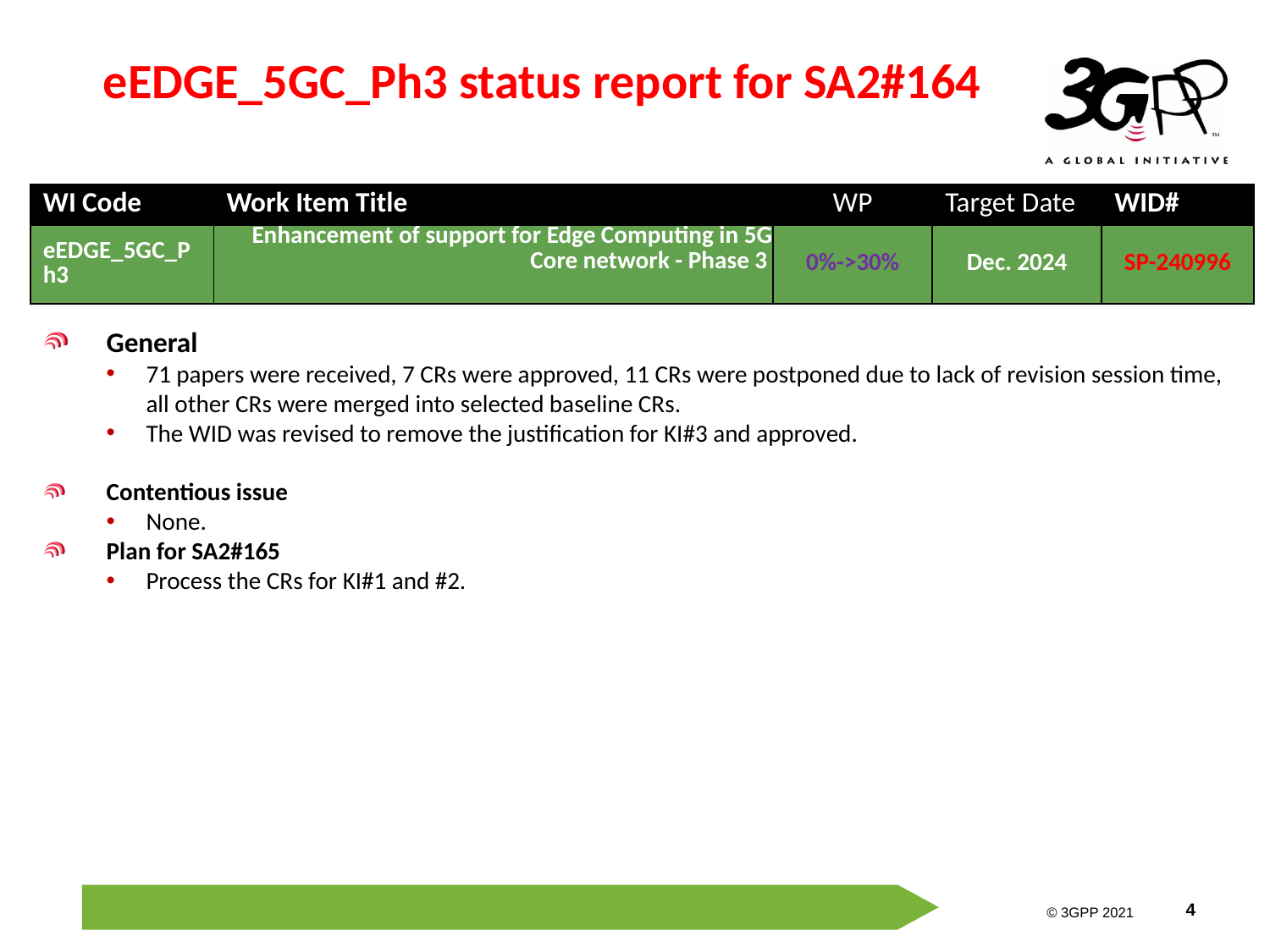

# eEDGE_5GC_Ph3 status report for SA2#164
| WI Code | Work Item Title | WP | Target Date | WID# |
| --- | --- | --- | --- | --- |
| eEDGE\_5GC\_Ph3 | Enhancement of support for Edge Computing in 5G Core network - Phase 3 | 0%->30% | Dec. 2024 | SP-240996 |
General
71 papers were received, 7 CRs were approved, 11 CRs were postponed due to lack of revision session time, all other CRs were merged into selected baseline CRs.
The WID was revised to remove the justification for KI#3 and approved.

Contentious issue
None.
Plan for SA2#165
Process the CRs for KI#1 and #2.